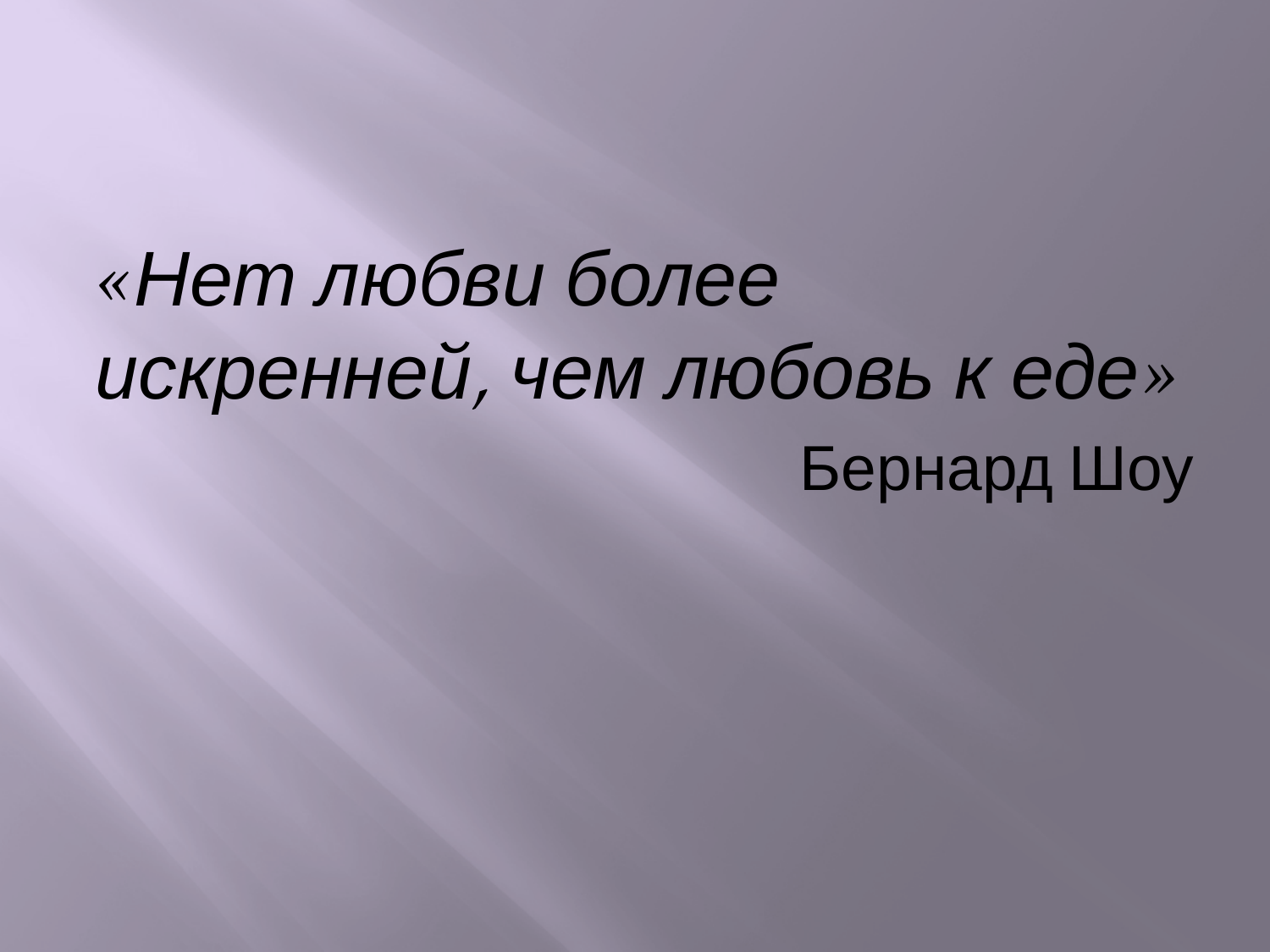

«Нет любви более искренней, чем любовь к еде»
Бернард Шоу